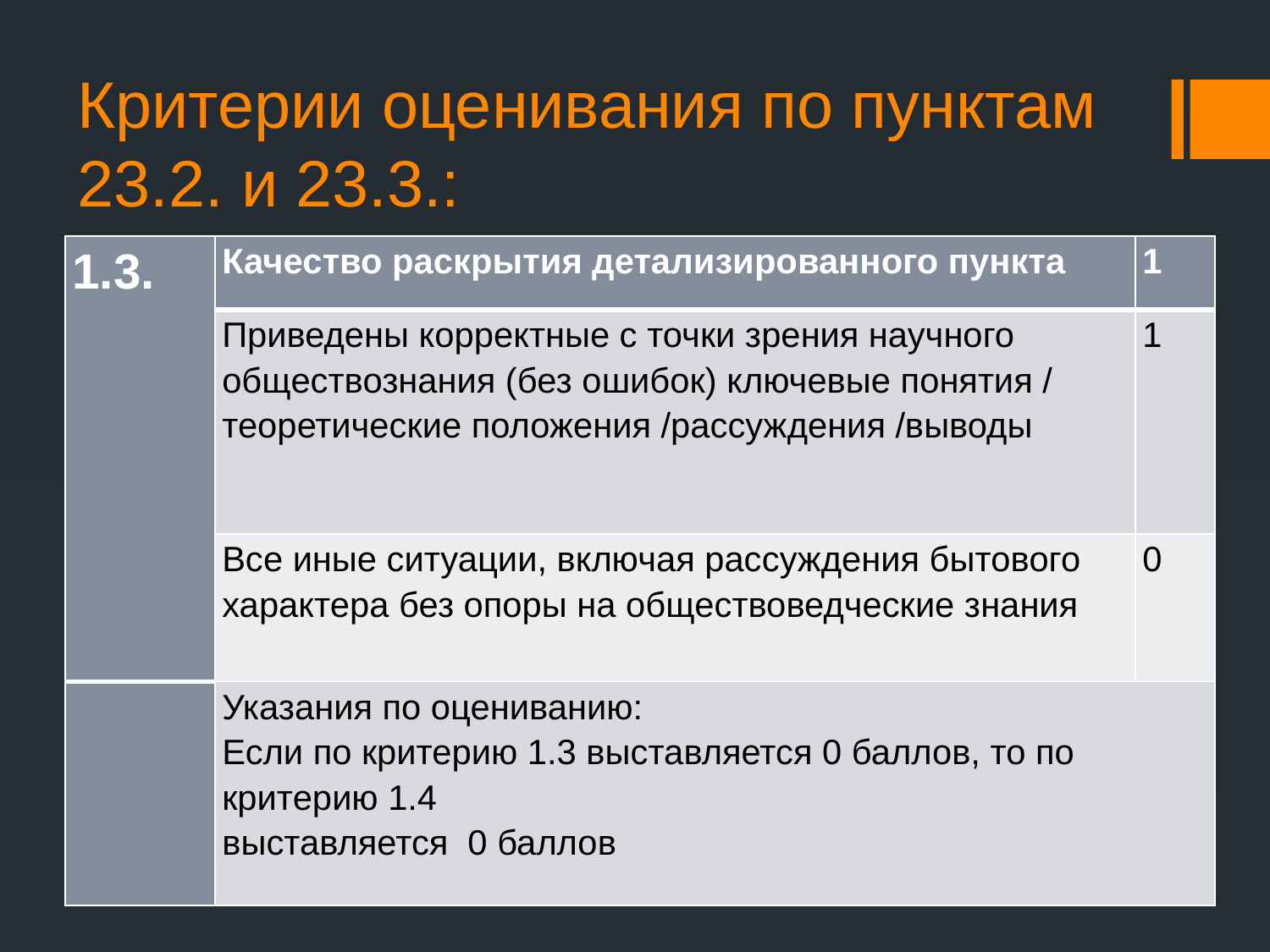

# Критерии оценивания по пунктам 23.2. и 23.3.:
| 1.3. | Качество раскрытия детализированного пункта | 1 |
| --- | --- | --- |
|  | Приведены корректные с точки зрения научного обществознания (без ошибок) ключевые понятия / теоретические положения /рассуждения /выводы | 1 |
|  | Все иные ситуации, включая рассуждения бытового характера без опоры на обществоведческие знания | 0 |
|  | Указания по оцениванию: Если по критерию 1.3 выставляется 0 баллов, то по критерию 1.4 выставляется 0 баллов |  |